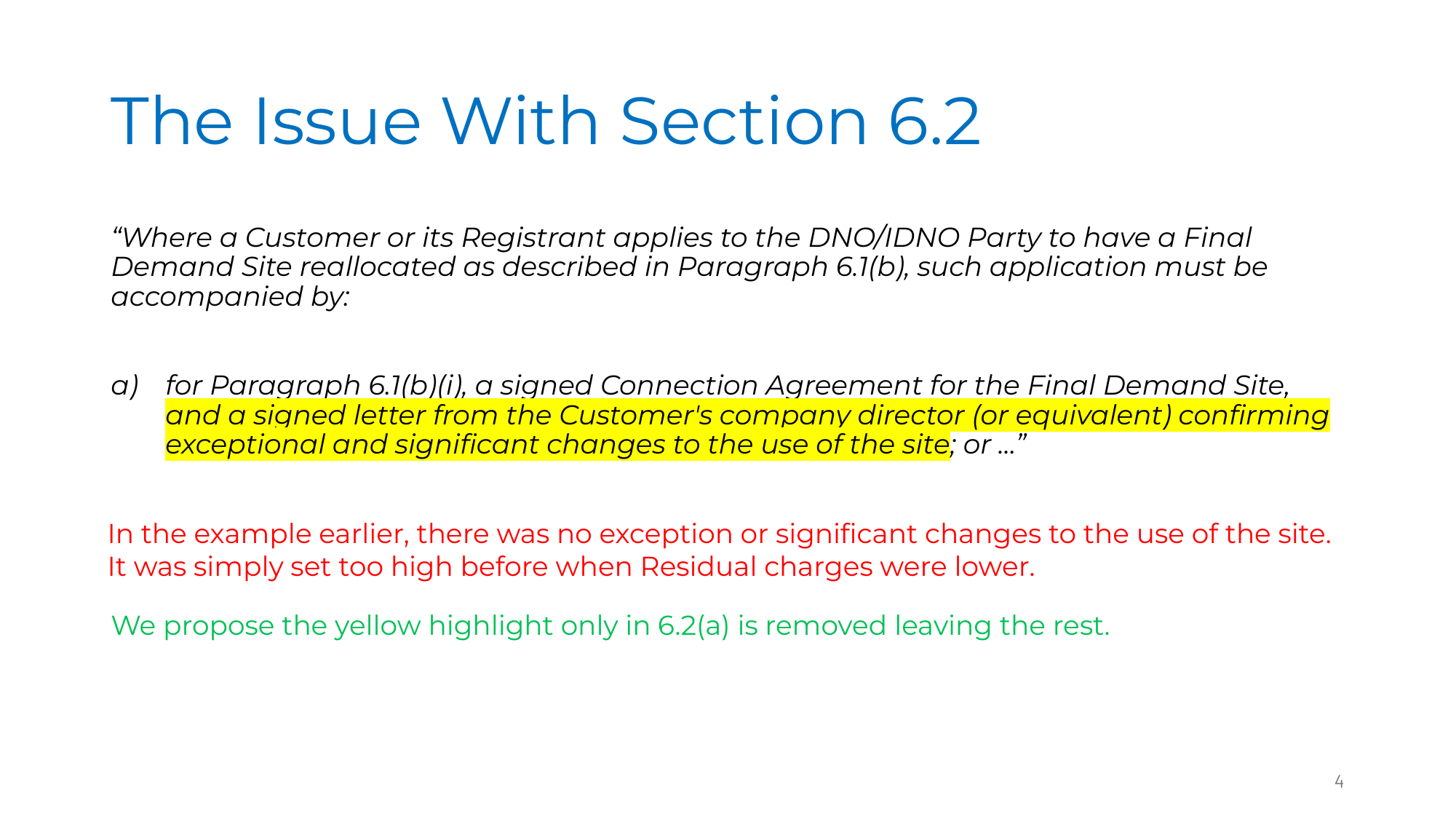

# The Issue With Section 6.2
“Where a Customer or its Registrant applies to the DNO/IDNO Party to have a Final Demand Site reallocated as described in Paragraph 6.1(b), such application must be accompanied by:

for Paragraph 6.1(b)(i), a signed Connection Agreement for the Final Demand Site, and a signed letter from the Customer's company director (or equivalent) confirming exceptional and significant changes to the use of the site; or …”
In the example earlier, there was no exception or significant changes to the use of the site. It was simply set too high before when Residual charges were lower.
We propose the yellow highlight only in 6.2(a) is removed leaving the rest.
4